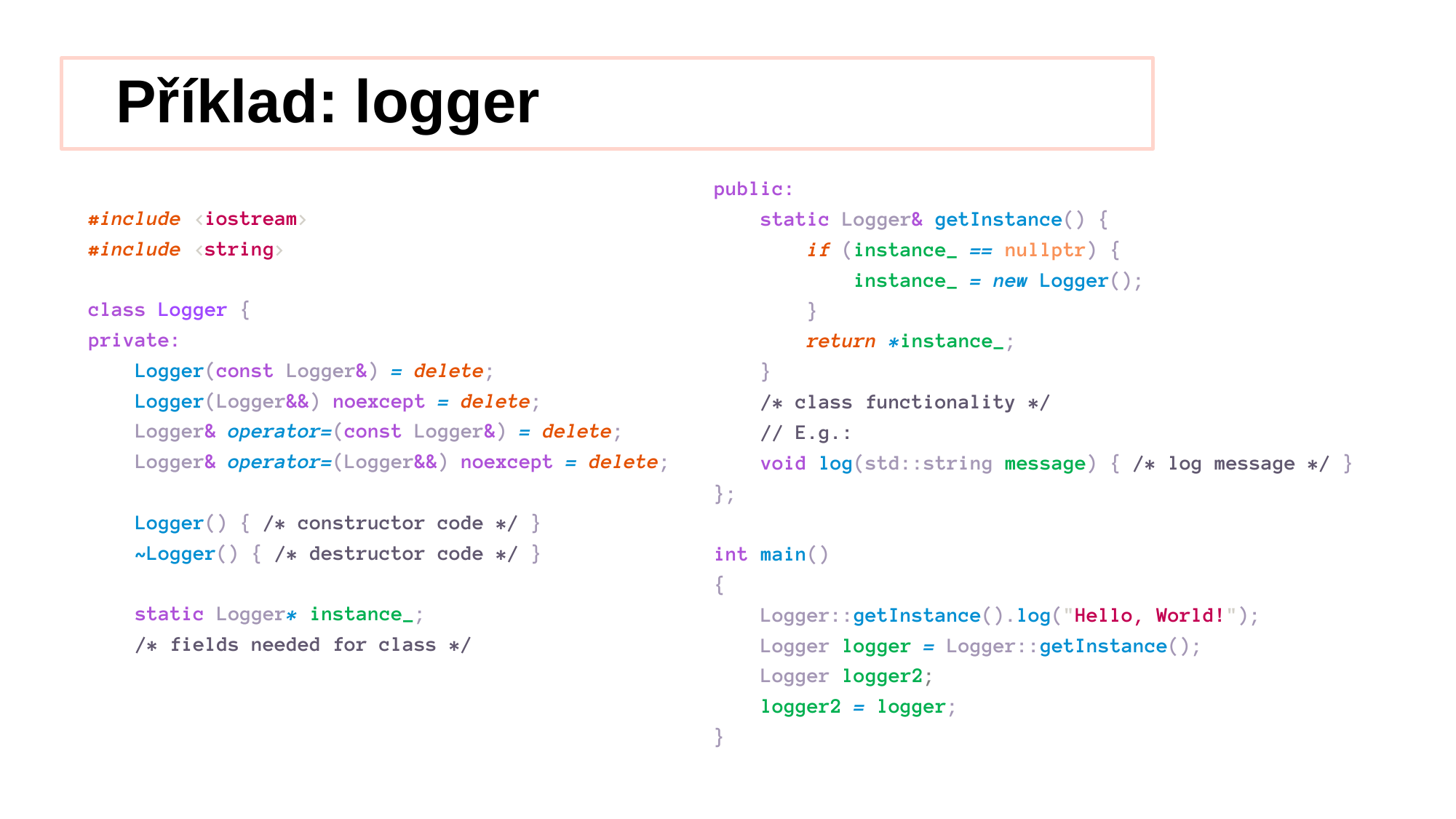

# Příklad: logger
public:
    static Logger& getInstance() {
        if (instance_ == nullptr) {
            instance_ = new Logger();
        }
        return *instance_;
    }
    /* class functionality */
    // E.g.:
    void log(std::string message) { /* log message */ }
};

int main()​
{​
    Logger::getInstance().log("Hello, World!");
    Logger logger = Logger::getInstance();
    Logger logger2;
    logger2 = logger;
}
#include <iostream>
#include <string>

class Logger {
private:
    Logger(const Logger&) = delete;
    Logger(Logger&&) noexcept = delete;
    Logger& operator=(const Logger&) = delete;
    Logger& operator=(Logger&&) noexcept = delete;

    Logger() { /* constructor code */ }
    ~Logger() { /* destructor code */ }

    static Logger* instance_;
    /* fields needed for class */